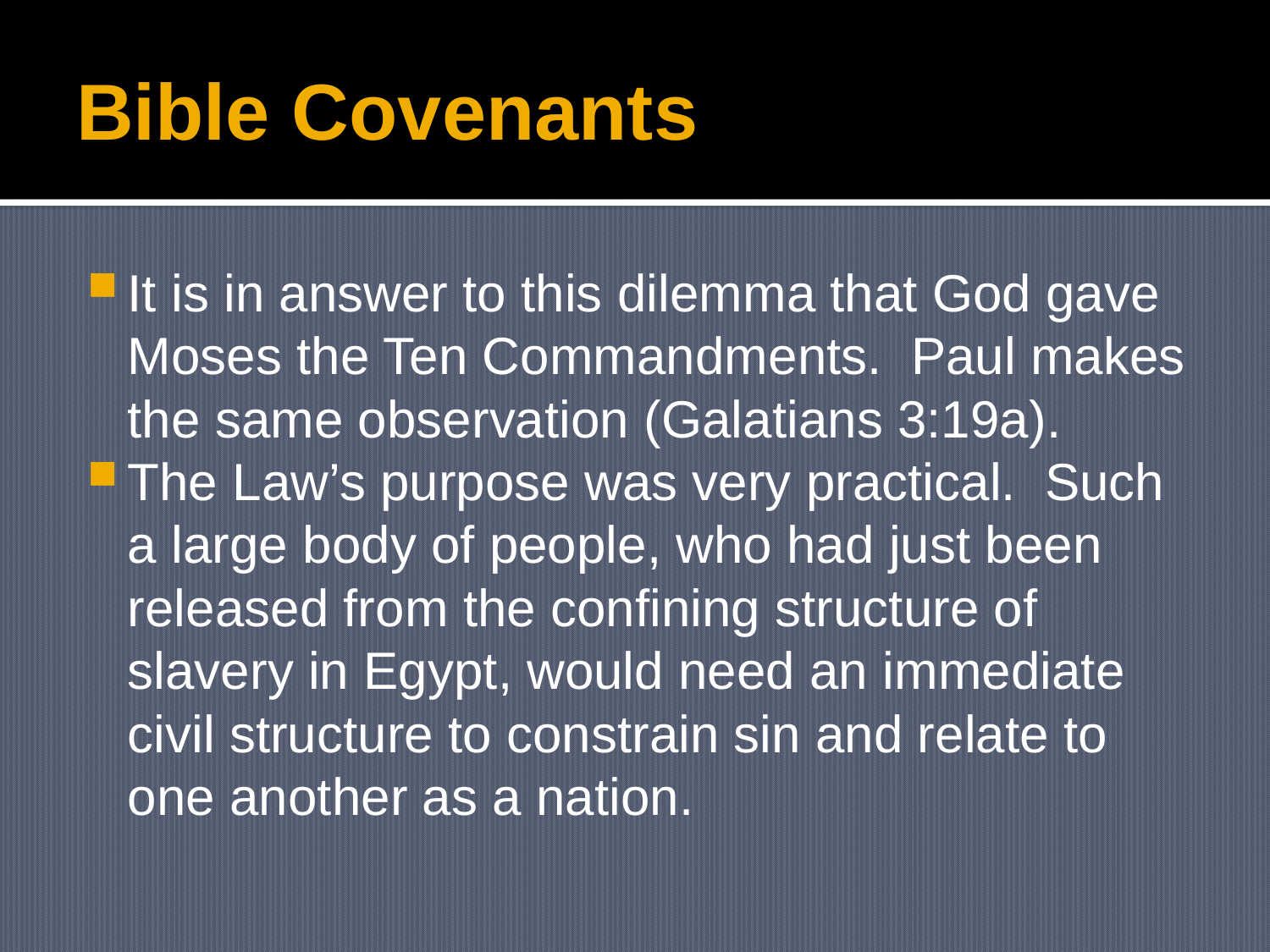

# Bible Covenants
It is in answer to this dilemma that God gave Moses the Ten Commandments.  Paul makes the same observation (Galatians 3:19a).
The Law’s purpose was very practical.  Such a large body of people, who had just been released from the confining structure of slavery in Egypt, would need an immediate civil structure to constrain sin and relate to one another as a nation.